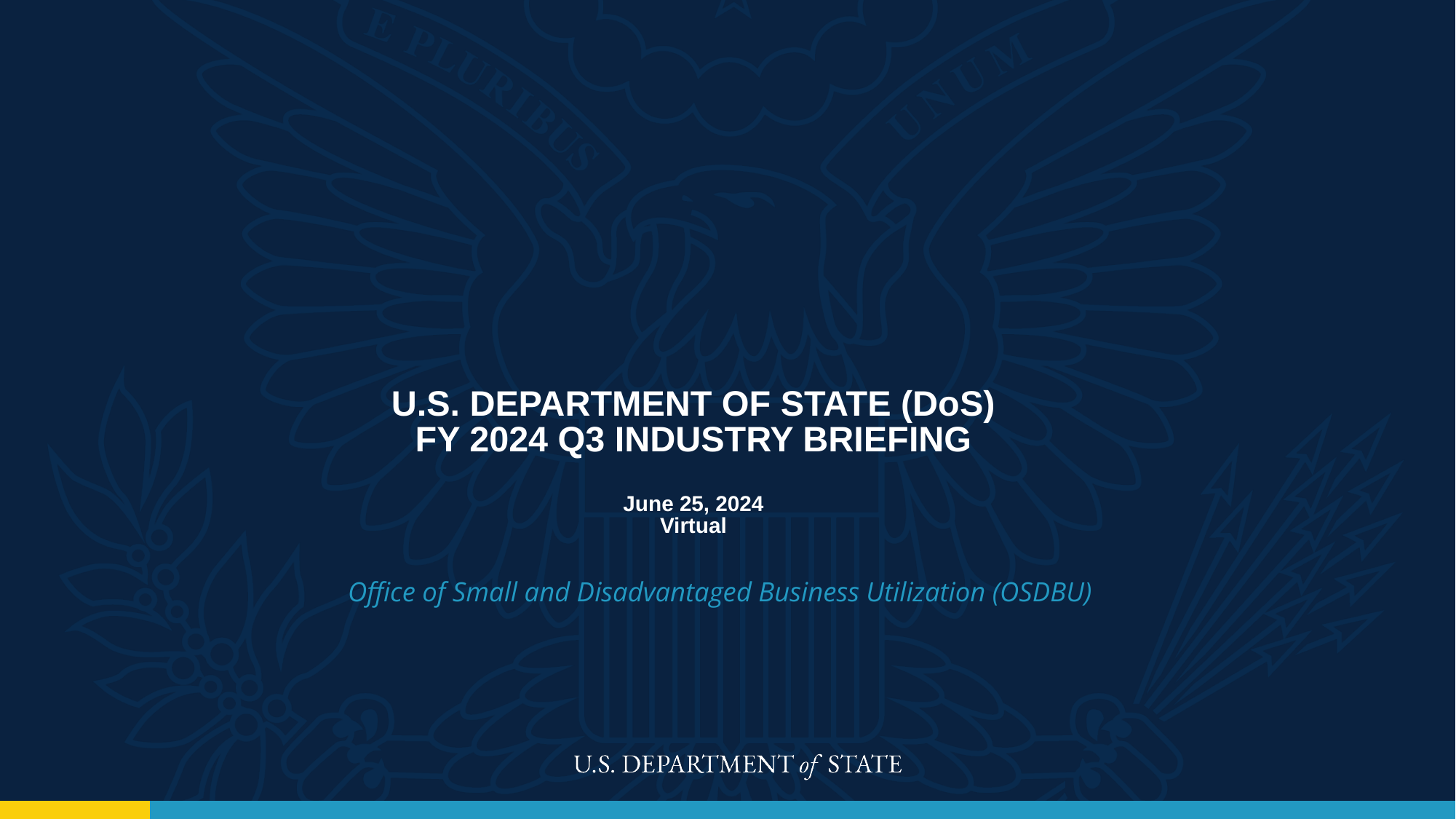

# U.S. DEPARTMENT OF STATE (DoS) FY 2024 Q3 INDUSTRY BRIEFING June 25, 2024 Virtual
Office of Small and Disadvantaged Business Utilization (OSDBU)